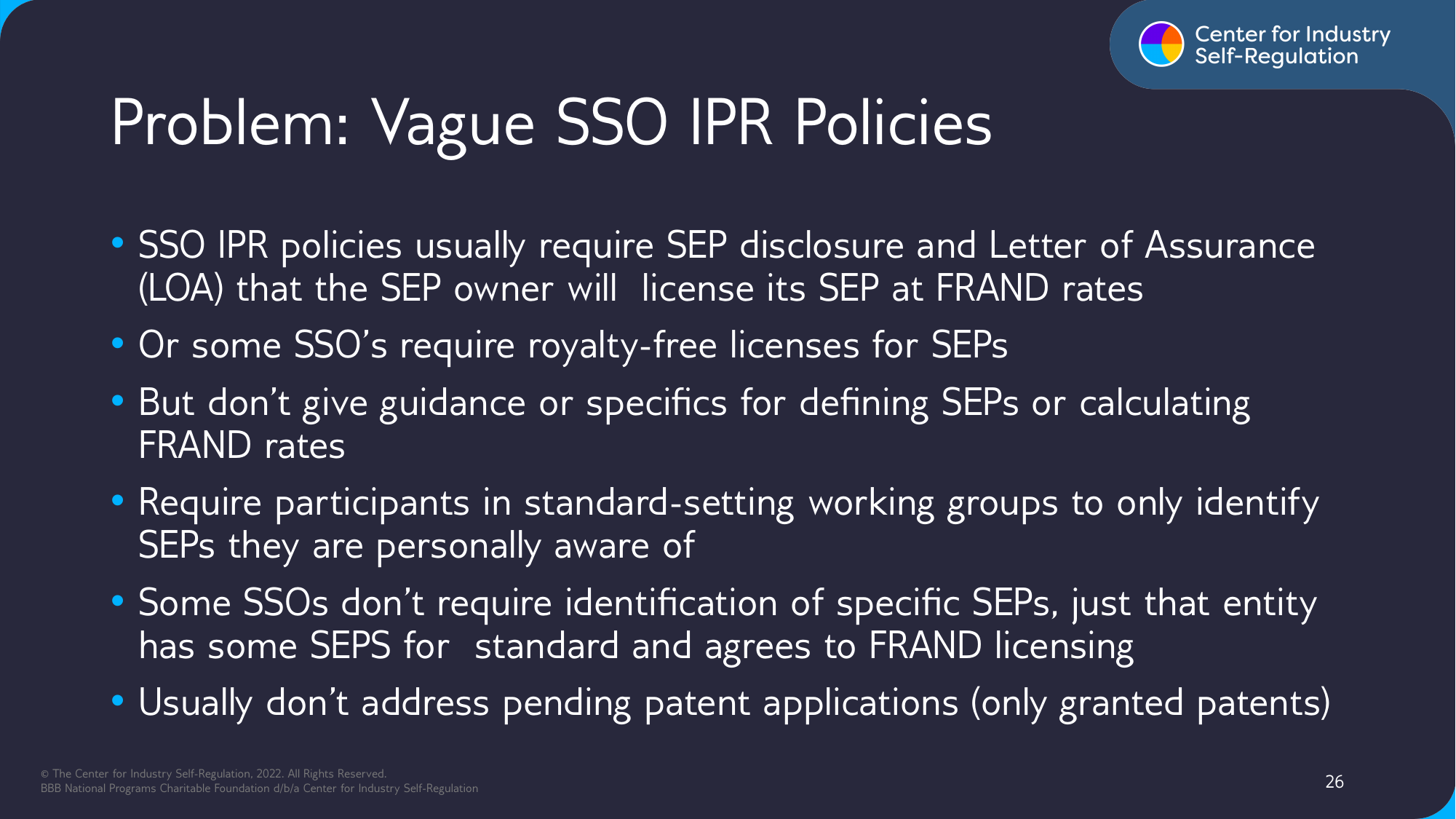

# Problem: Vague SSO IPR Policies
SSO IPR policies usually require SEP disclosure and Letter of Assurance (LOA) that the SEP owner will  license its SEP at FRAND rates​
Or some SSO’s require royalty-free licenses for SEPs​
But don’t give guidance or specifics for defining SEPs or calculating FRAND rates​
Require participants in standard-setting working groups to only identify SEPs they are personally aware of​
Some SSOs don’t require identification of specific SEPs, just that entity has some SEPS for  standard and agrees to FRAND licensing​
Usually don’t address pending patent applications (only granted patents)
26